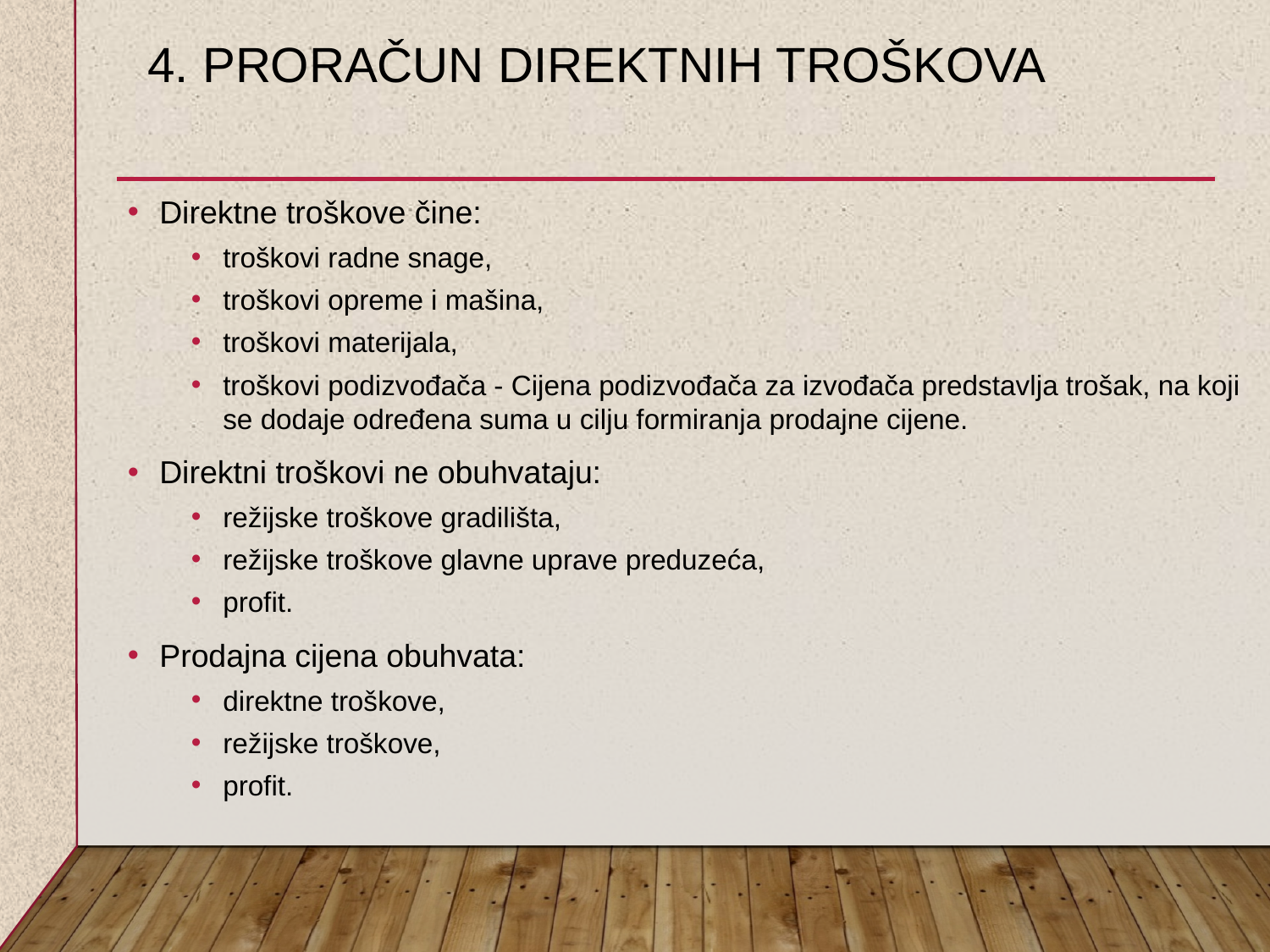

# 4. proračun direktnih troškova
Direktne troškove čine:
troškovi radne snage,
troškovi opreme i mašina,
troškovi materijala,
troškovi podizvođača - Cijena podizvođača za izvođača predstavlja trošak, na koji se dodaje određena suma u cilju formiranja prodajne cijene.
Direktni troškovi ne obuhvataju:
režijske troškove gradilišta,
režijske troškove glavne uprave preduzeća,
profit.
Prodajna cijena obuhvata:
direktne troškove,
režijske troškove,
profit.